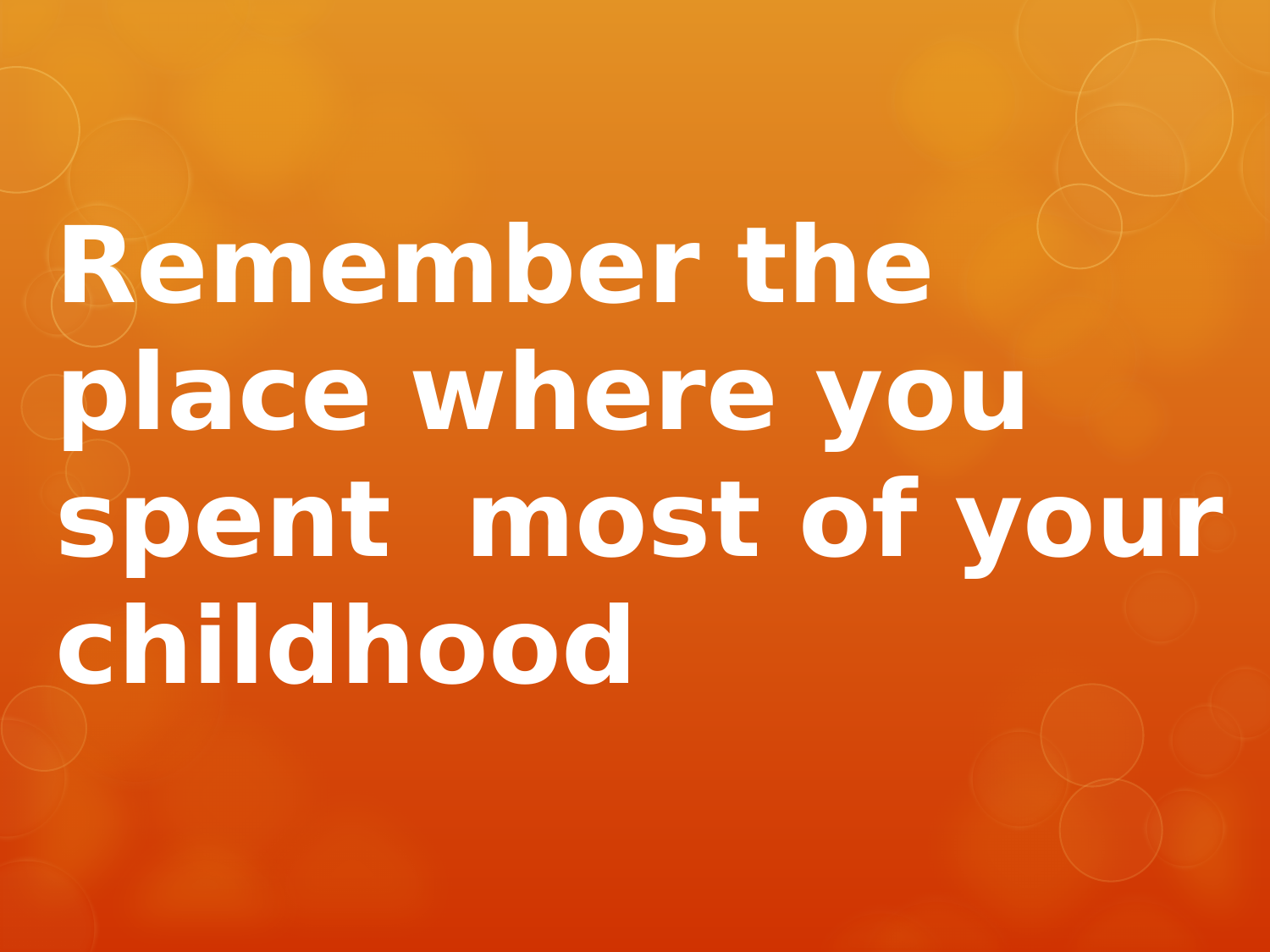

# Remember the place where you spent  most of your childhood